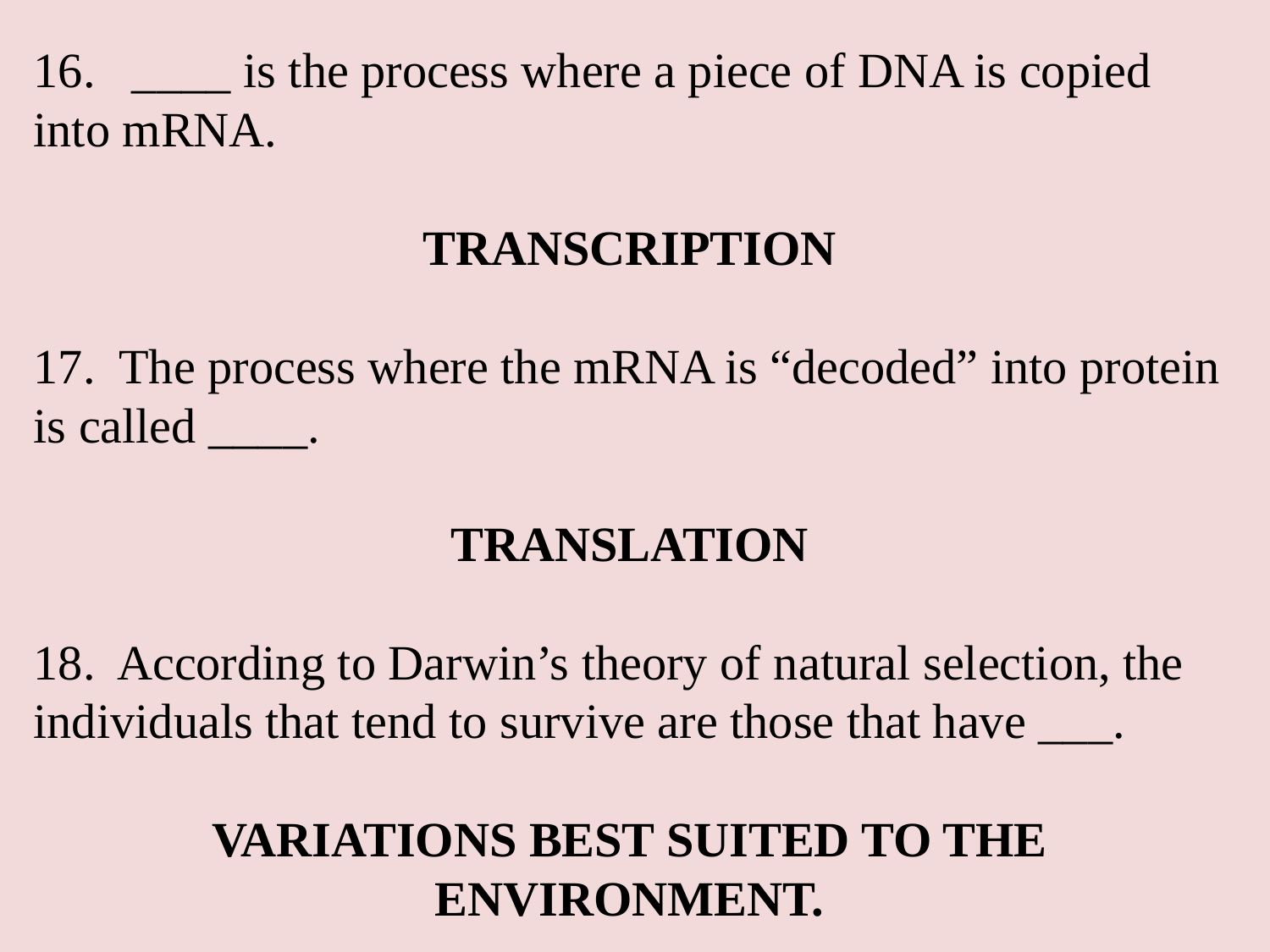

16.   ____ is the process where a piece of DNA is copied into mRNA.

TRANSCRIPTION

17.  The process where the mRNA is “decoded” into protein is called ____.

TRANSLATION

18.  According to Darwin’s theory of natural selection, the individuals that tend to survive are those that have ___.

VARIATIONS BEST SUITED TO THE ENVIRONMENT.